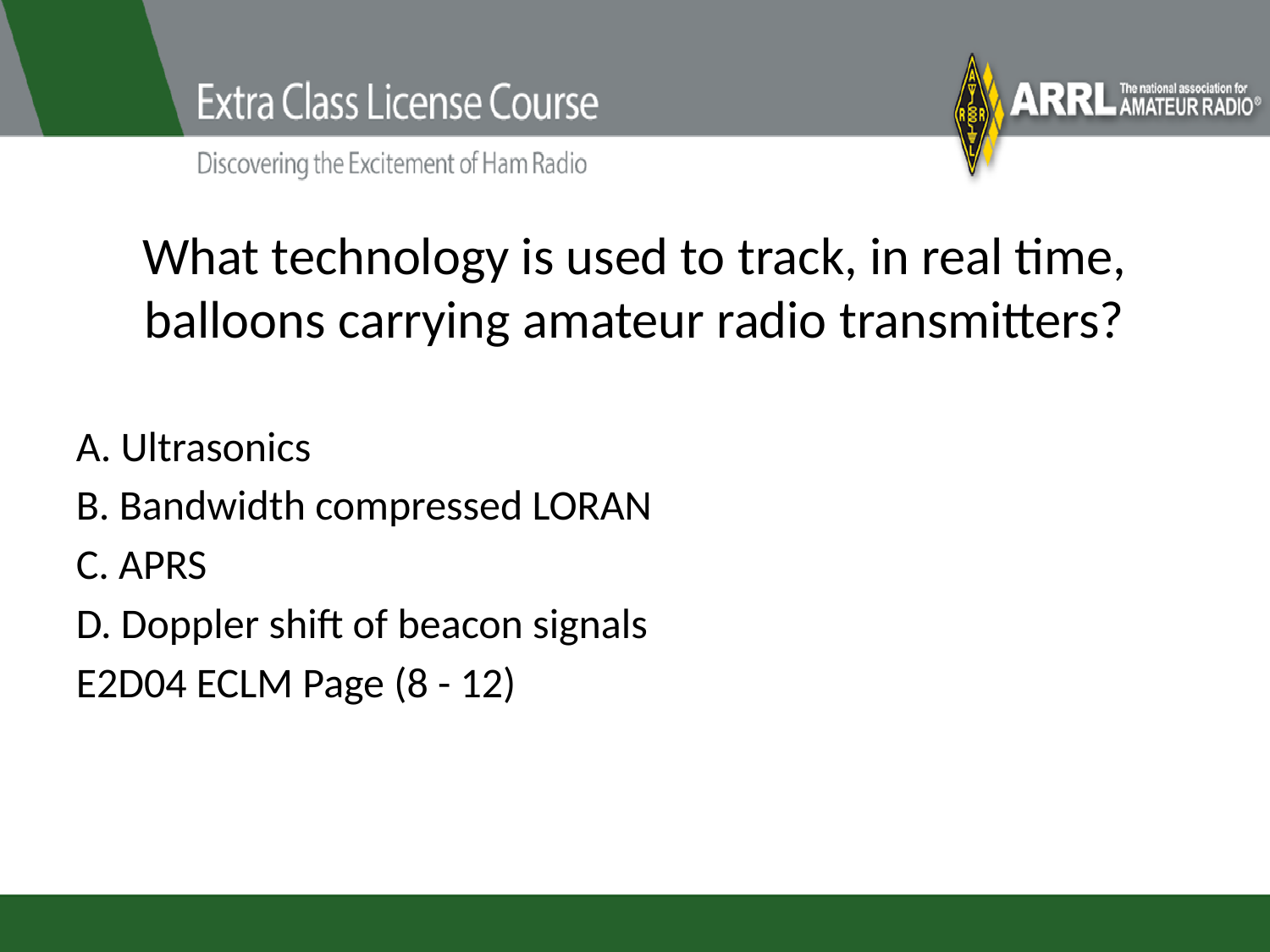

# What technology is used to track, in real time, balloons carrying amateur radio transmitters?
A. Ultrasonics
B. Bandwidth compressed LORAN
C. APRS
D. Doppler shift of beacon signals
E2D04 ECLM Page (8 - 12)